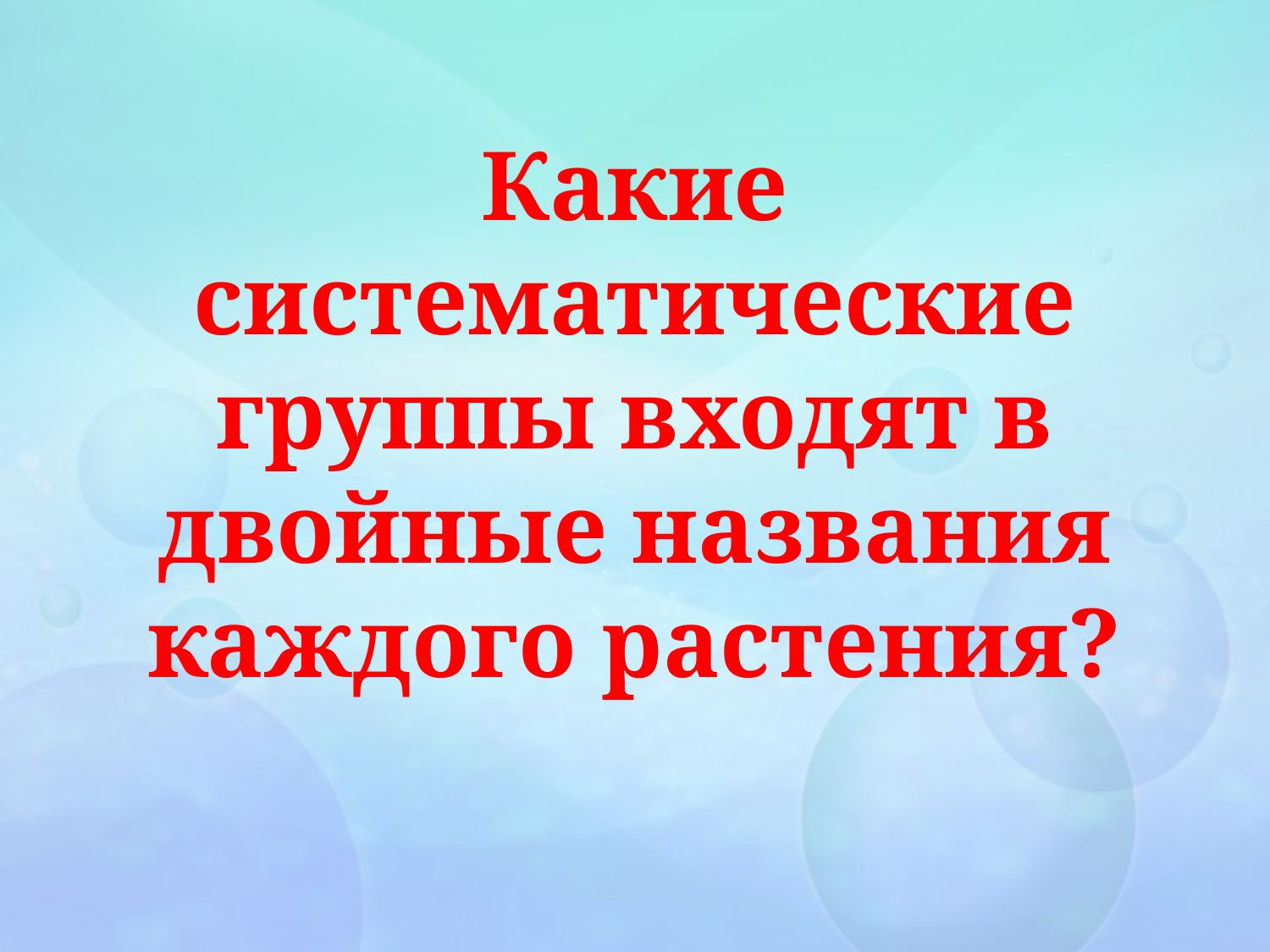

# Какие систематические группы входят в двойные названия каждого растения?